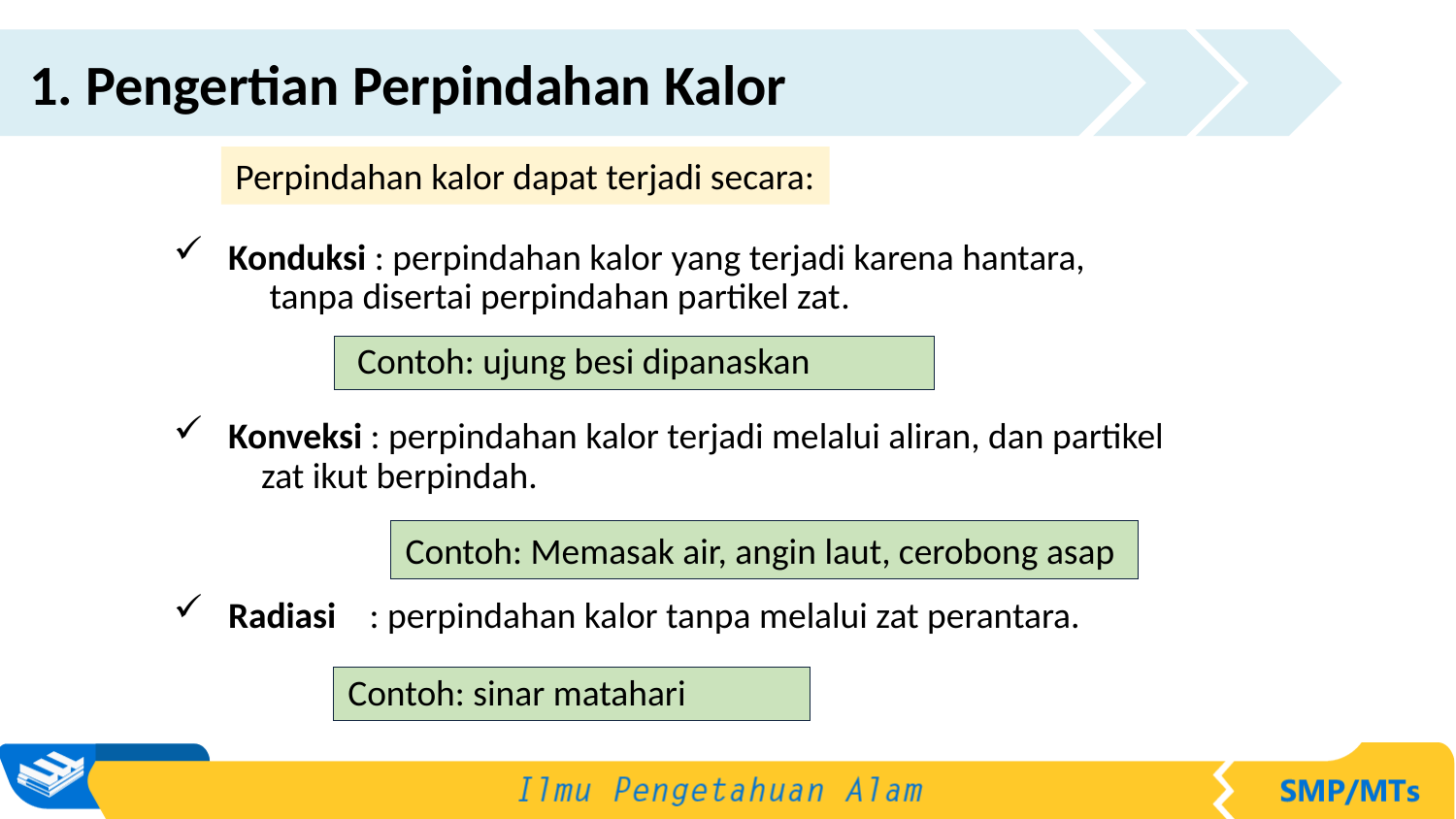

1. Pengertian Perpindahan Kalor
Perpindahan kalor dapat terjadi secara:
Konduksi : perpindahan kalor yang terjadi karena hantara,  	          tanpa disertai perpindahan partikel zat.

Konveksi : perpindahan kalor terjadi melalui aliran, dan partikel     	         zat ikut berpindah.

Radiasi    : perpindahan kalor tanpa melalui zat perantara.

 Contoh: ujung besi dipanaskan
Contoh: Memasak air, angin laut, cerobong asap
Contoh: sinar matahari